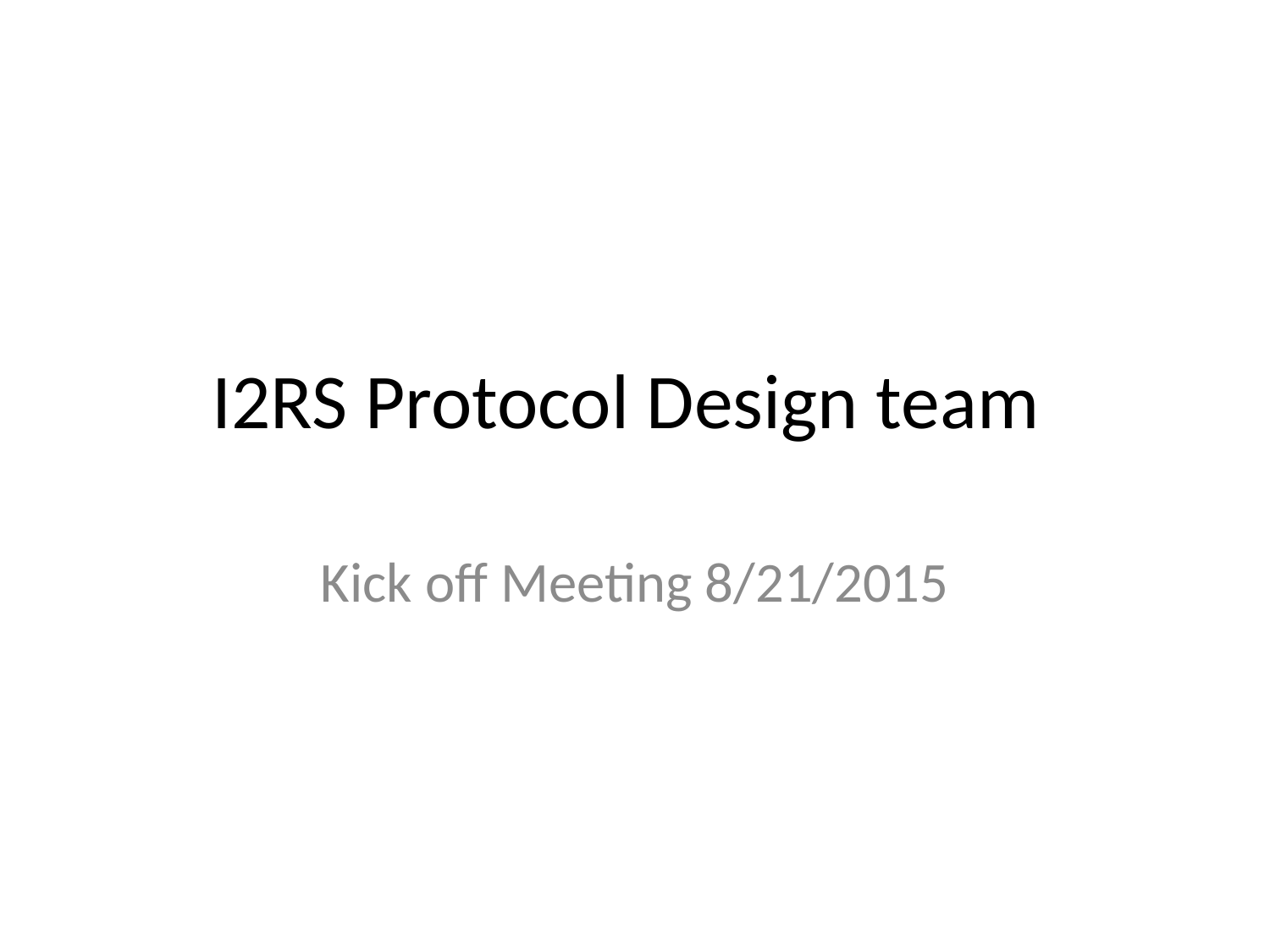

# I2RS Protocol Design team
Kick off Meeting 8/21/2015